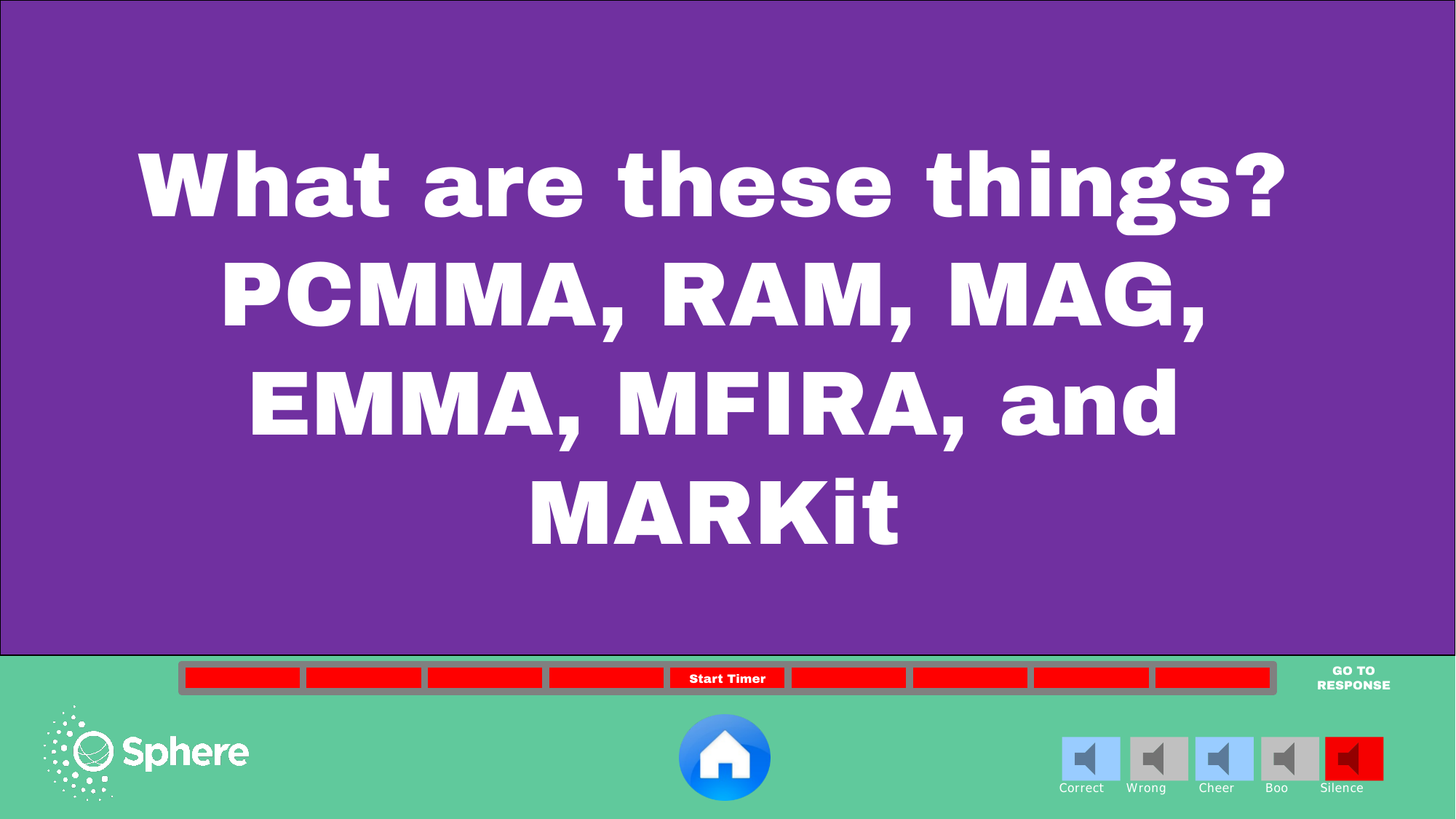

What are these things?
PCMMA, RAM, MAG, EMMA, MFIRA, and MARKit